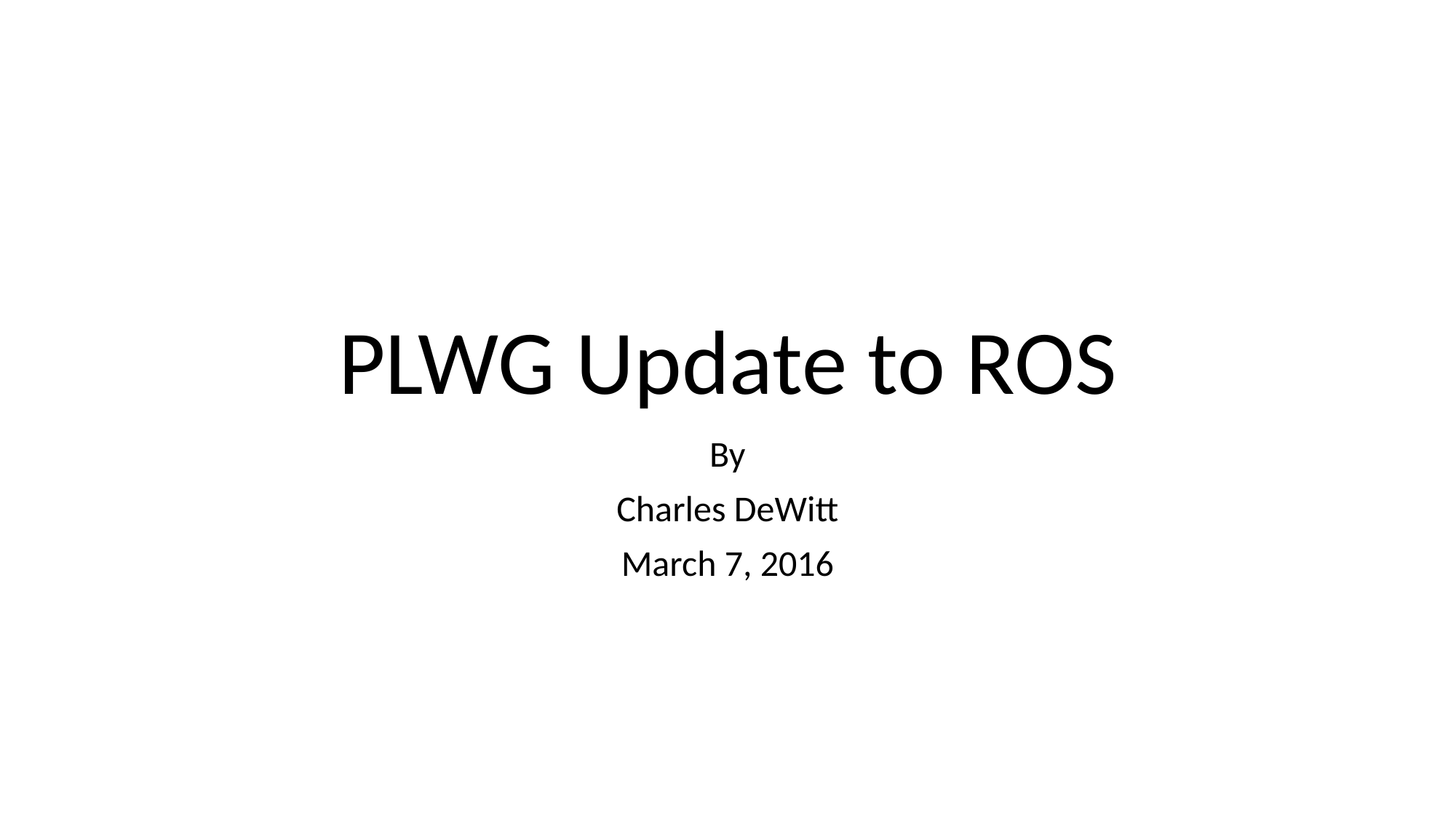

# PLWG Update to ROS
By
Charles DeWitt
March 7, 2016